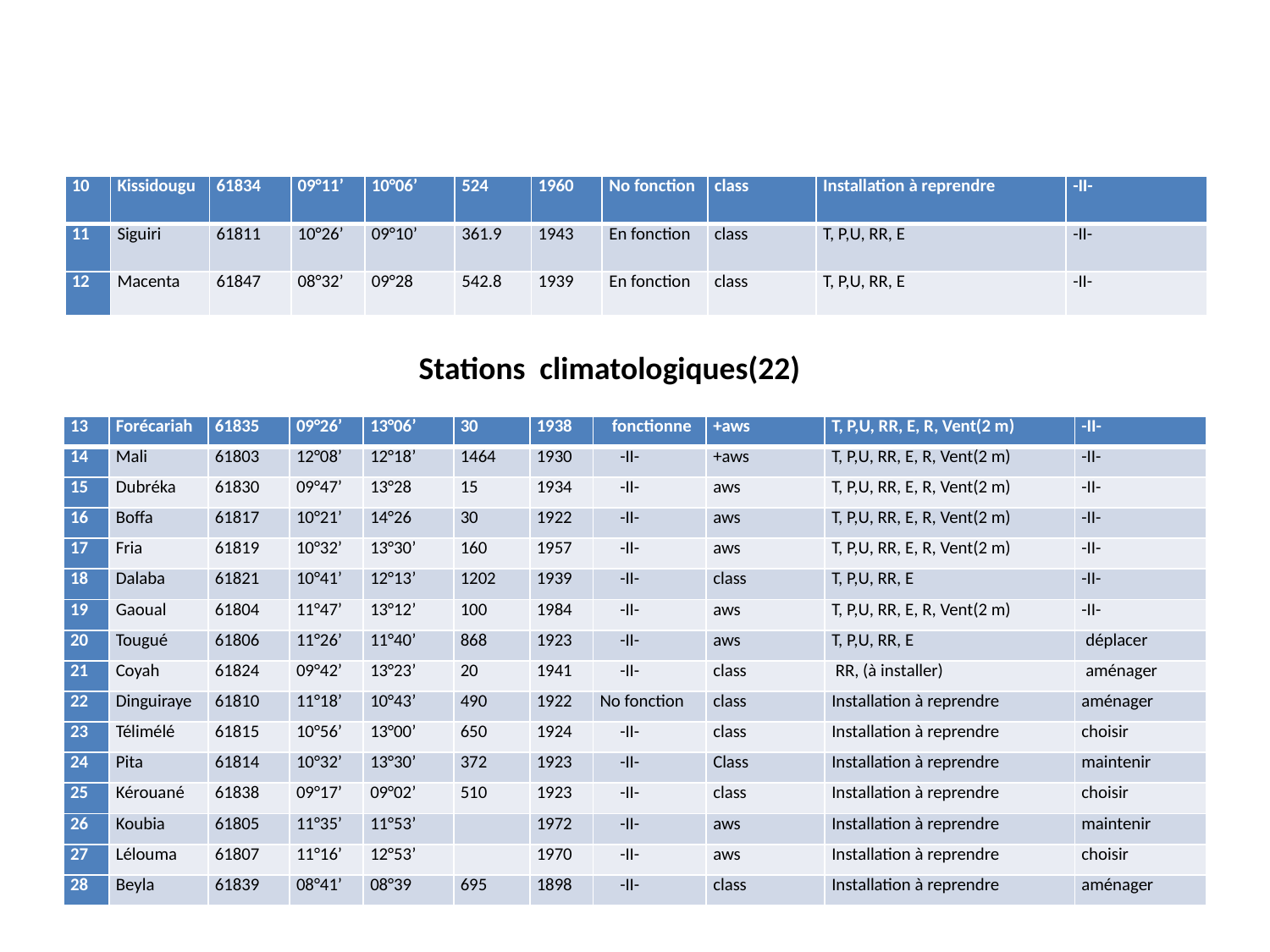

| 10 | Kissidougu | 61834 | 09°11’ | 10°06’ | 524 | 1960 | No fonction | class | Installation à reprendre | -II- |
| --- | --- | --- | --- | --- | --- | --- | --- | --- | --- | --- |
| 11 | Siguiri | 61811 | 10°26’ | 09°10’ | 361.9 | 1943 | En fonction | class | T, P,U, RR, E | -II- |
| 12 | Macenta | 61847 | 08°32’ | 09°28 | 542.8 | 1939 | En fonction | class | T, P,U, RR, E | -II- |
Stations  climatologiques(22)
| 13 | Forécariah | 61835 | 09°26’ | 13°06’ | 30 | 1938 | fonctionne | +aws | T, P,U, RR, E, R, Vent(2 m) | -II- |
| --- | --- | --- | --- | --- | --- | --- | --- | --- | --- | --- |
| 14 | Mali | 61803 | 12°08’ | 12°18’ | 1464 | 1930 | -II- | +aws | T, P,U, RR, E, R, Vent(2 m) | -II- |
| 15 | Dubréka | 61830 | 09°47’ | 13°28 | 15 | 1934 | -II- | aws | T, P,U, RR, E, R, Vent(2 m) | -II- |
| 16 | Boffa | 61817 | 10°21’ | 14°26 | 30 | 1922 | -II- | aws | T, P,U, RR, E, R, Vent(2 m) | -II- |
| 17 | Fria | 61819 | 10°32’ | 13°30’ | 160 | 1957 | -II- | aws | T, P,U, RR, E, R, Vent(2 m) | -II- |
| 18 | Dalaba | 61821 | 10°41’ | 12°13’ | 1202 | 1939 | -II- | class | T, P,U, RR, E | -II- |
| 19 | Gaoual | 61804 | 11°47’ | 13°12’ | 100 | 1984 | -II- | aws | T, P,U, RR, E, R, Vent(2 m) | -II- |
| 20 | Tougué | 61806 | 11°26’ | 11°40’ | 868 | 1923 | -II- | aws | T, P,U, RR, E | déplacer |
| 21 | Coyah | 61824 | 09°42’ | 13°23’ | 20 | 1941 | -II- | class | RR, (à installer) | aménager |
| 22 | Dinguiraye | 61810 | 11°18’ | 10°43’ | 490 | 1922 | No fonction | class | Installation à reprendre | aménager |
| 23 | Télimélé | 61815 | 10°56’ | 13°00’ | 650 | 1924 | -II- | class | Installation à reprendre | choisir |
| 24 | Pita | 61814 | 10°32’ | 13°30’ | 372 | 1923 | -II- | Class | Installation à reprendre | maintenir |
| 25 | Kérouané | 61838 | 09°17’ | 09°02’ | 510 | 1923 | -II- | class | Installation à reprendre | choisir |
| 26 | Koubia | 61805 | 11°35’ | 11°53’ |  | 1972 | -II- | aws | Installation à reprendre | maintenir |
| 27 | Lélouma | 61807 | 11°16’ | 12°53’ |  | 1970 | -II- | aws | Installation à reprendre | choisir |
| 28 | Beyla | 61839 | 08°41’ | 08°39 | 695 | 1898 | -II- | class | Installation à reprendre | aménager |